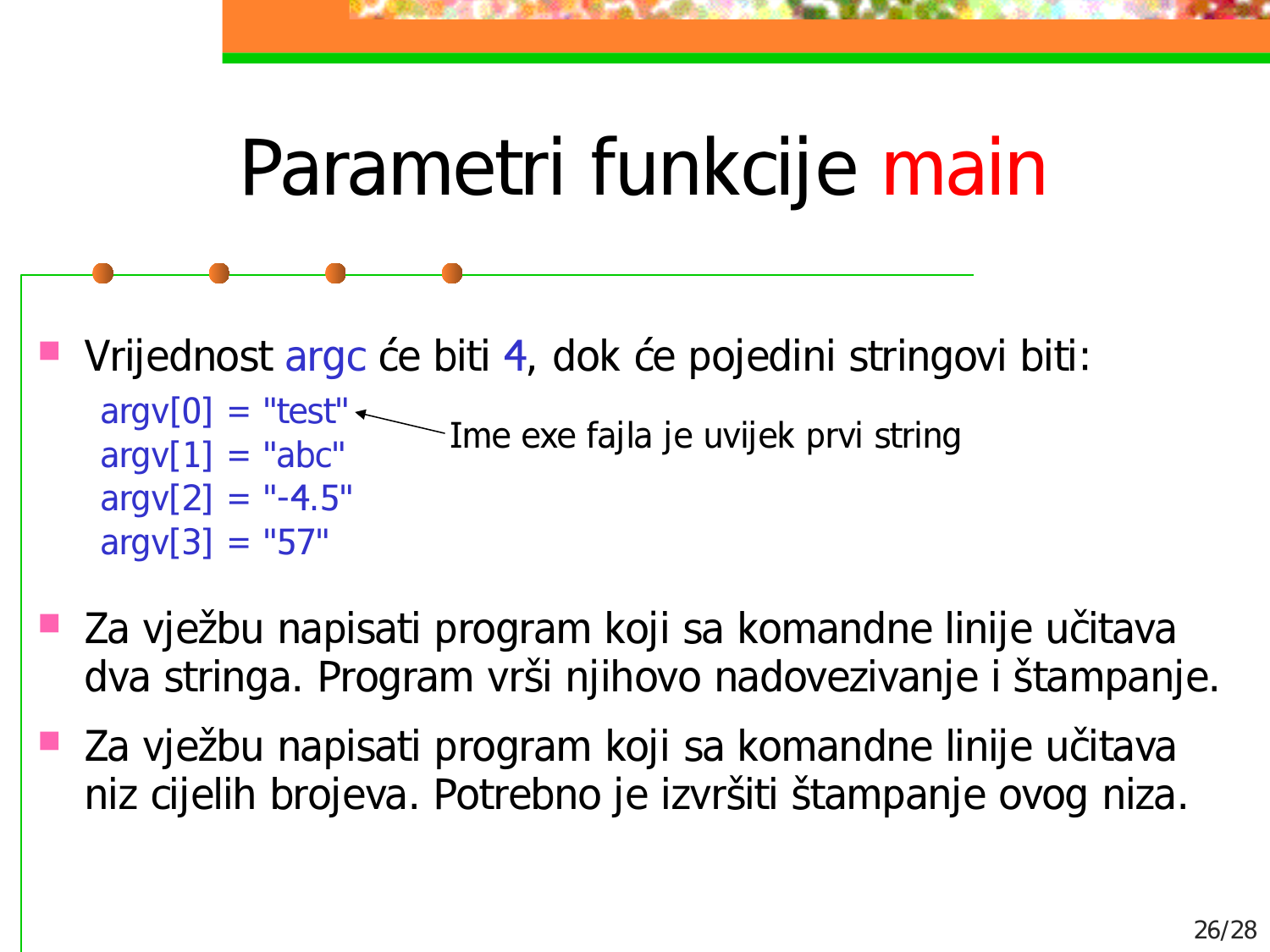

# Parametri funkcije main
Vrijednost argc će biti 4, dok će pojedini stringovi biti:
argv[0] = "test"
argv[1] = "abc"
argv[2] = "-4.5"
argv[3] = "57"
Za vježbu napisati program koji sa komandne linije učitava dva stringa. Program vrši njihovo nadovezivanje i štampanje.
Za vježbu napisati program koji sa komandne linije učitava niz cijelih brojeva. Potrebno je izvršiti štampanje ovog niza.
Ime exe fajla je uvijek prvi string

26/28